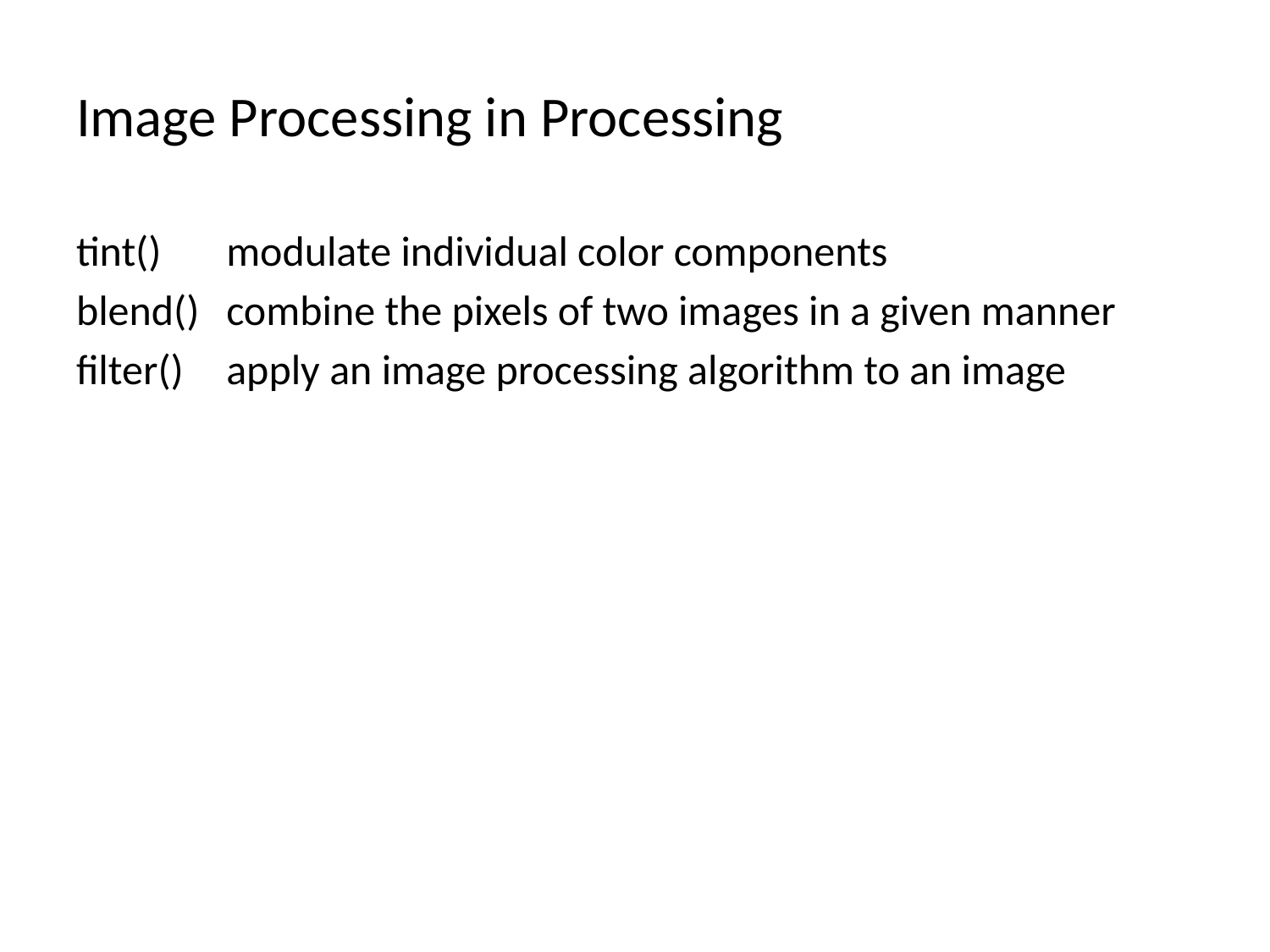

Image Processing in Processing

tint()	modulate individual color components
blend()	combine the pixels of two images in a given manner
filter()	apply an image processing algorithm to an image